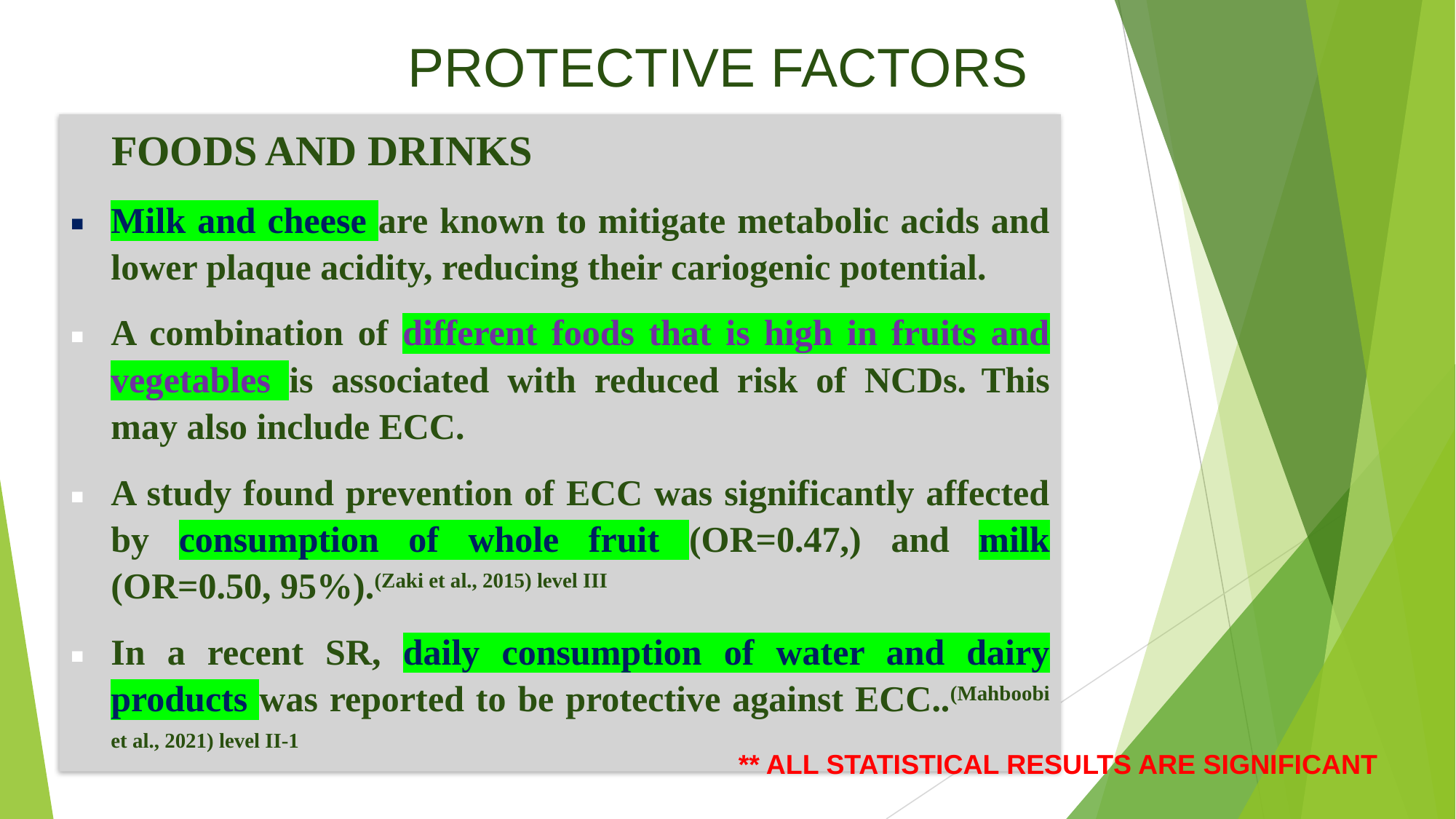

# PROTECTIVE FACTORS
      FOODS AND DRINKS
Milk and cheese are known to mitigate metabolic acids and lower plaque acidity, reducing their cariogenic potential.
A combination of different foods that is high in fruits and vegetables is associated with reduced risk of NCDs. This may also include ECC.
A study found prevention of ECC was significantly affected by consumption of whole fruit (OR=0.47,) and milk (OR=0.50, 95%).(Zaki et al., 2015) level III
In a recent SR, daily consumption of water and dairy products was reported to be protective against ECC..(Mahboobi et al., 2021) level II-1
** ALL STATISTICAL RESULTS ARE SIGNIFICANT